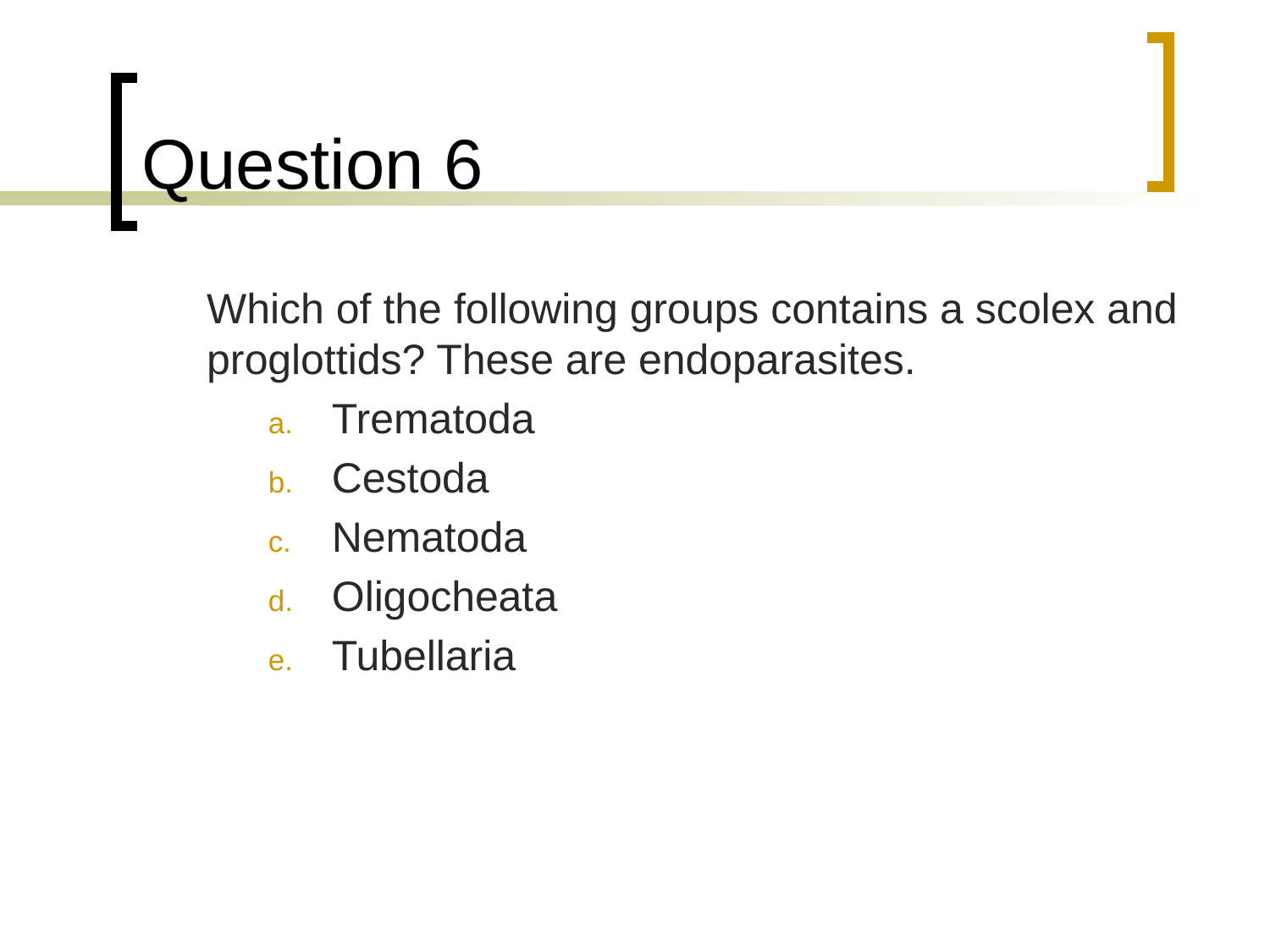

# Question 6
	Which of the following groups contains a scolex and proglottids? These are endoparasites.
Trematoda
Cestoda
Nematoda
Oligocheata
Tubellaria